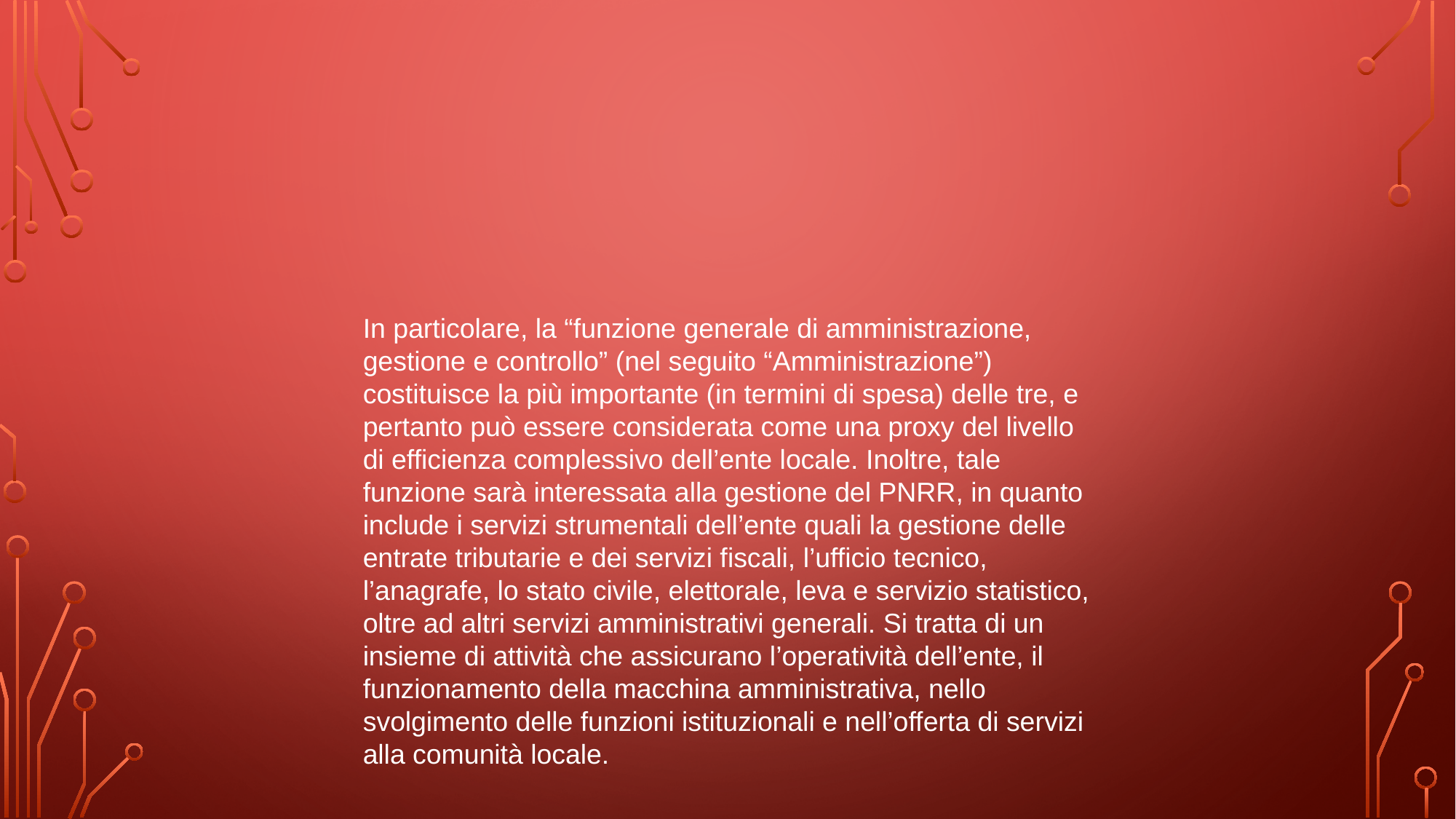

In particolare, la “funzione generale di amministrazione, gestione e controllo” (nel seguito “Amministrazione”) costituisce la più importante (in termini di spesa) delle tre, e pertanto può essere considerata come una proxy del livello di efficienza complessivo dell’ente locale. Inoltre, tale funzione sarà interessata alla gestione del PNRR, in quanto include i servizi strumentali dell’ente quali la gestione delle entrate tributarie e dei servizi fiscali, l’ufficio tecnico, l’anagrafe, lo stato civile, elettorale, leva e servizio statistico, oltre ad altri servizi amministrativi generali. Si tratta di un insieme di attività che assicurano l’operatività dell’ente, il funzionamento della macchina amministrativa, nello svolgimento delle funzioni istituzionali e nell’offerta di servizi alla comunità locale.